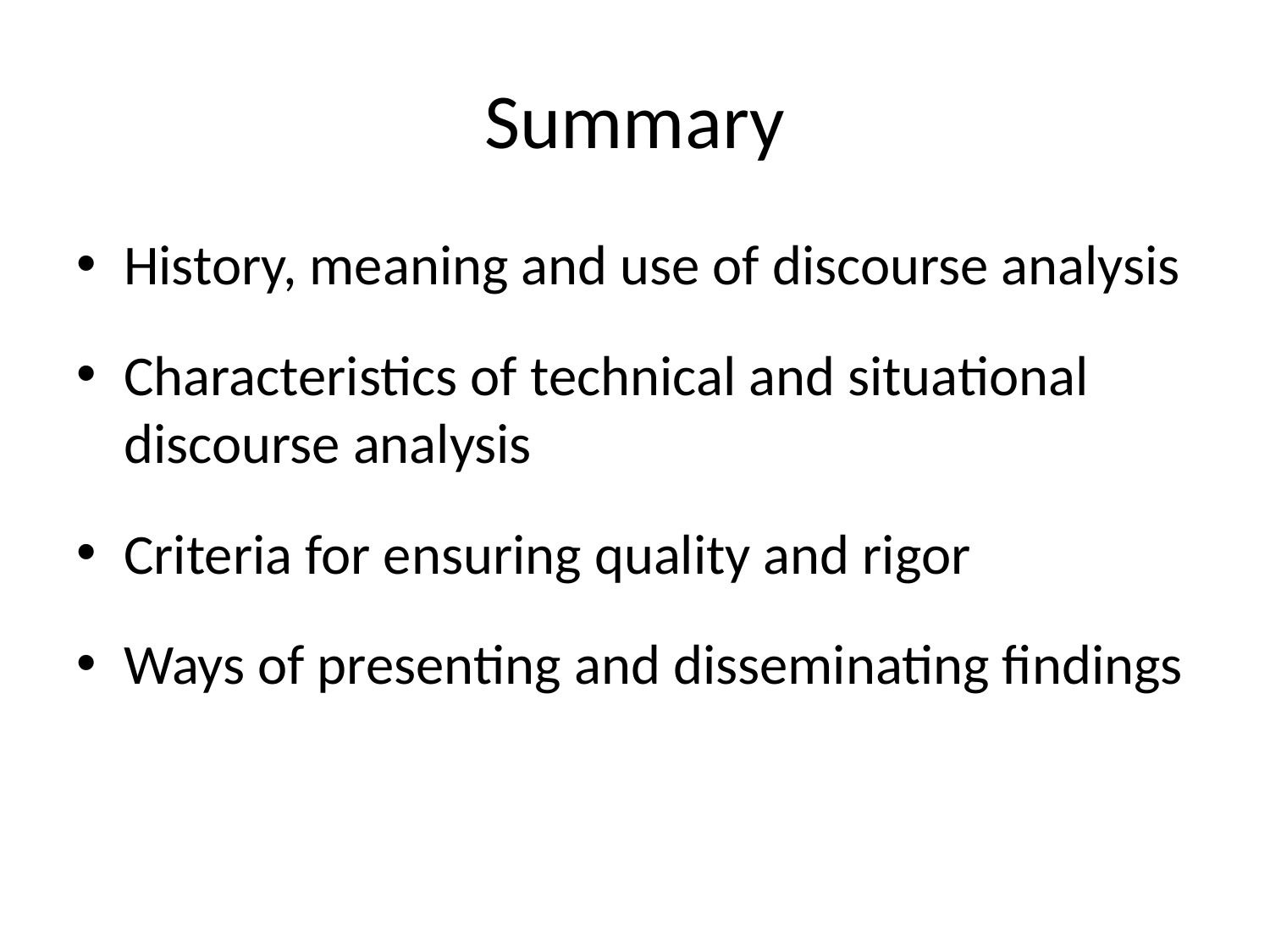

# Summary
History, meaning and use of discourse analysis
Characteristics of technical and situational discourse analysis
Criteria for ensuring quality and rigor
Ways of presenting and disseminating findings